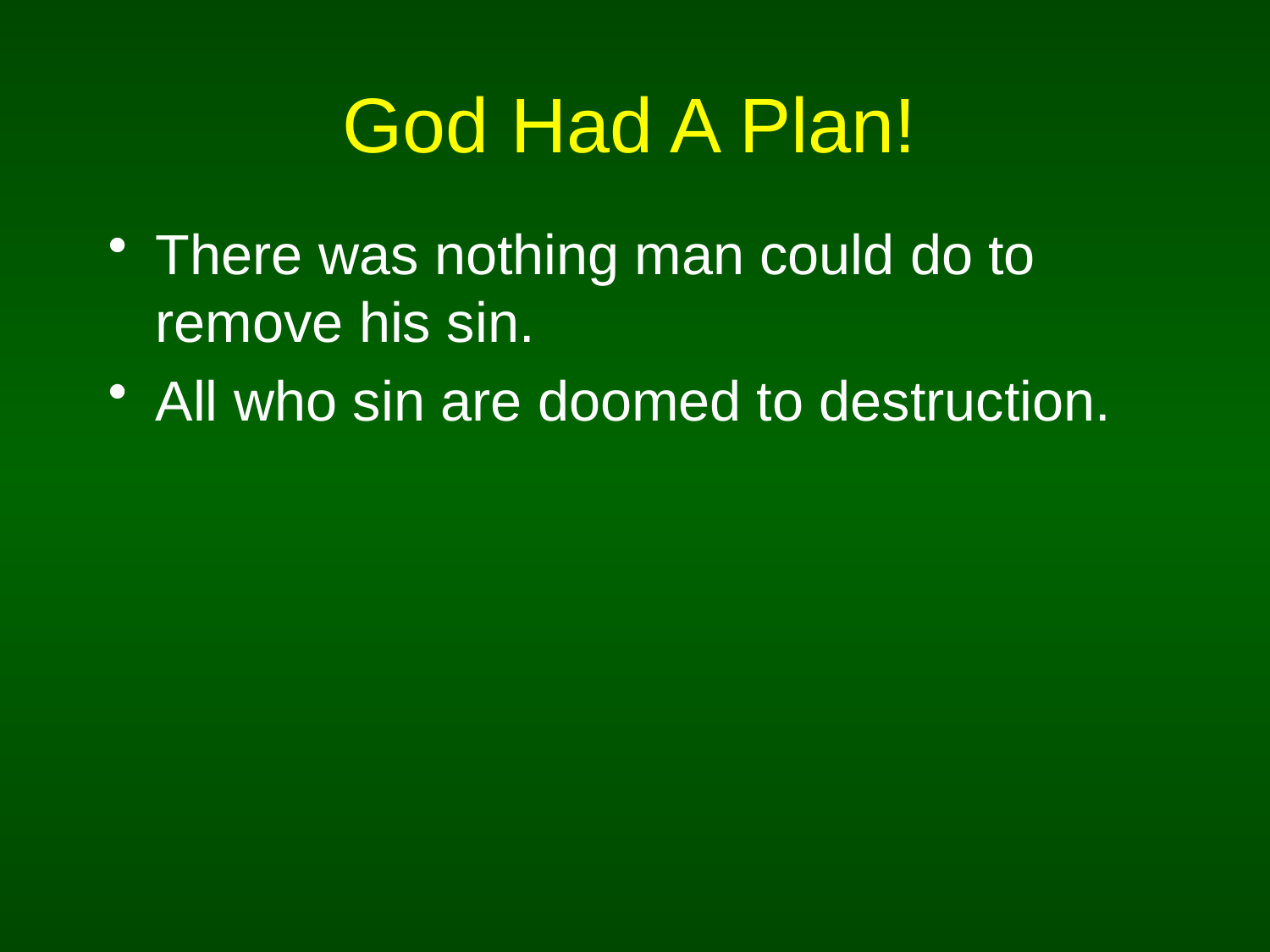

# God Had A Plan!
There was nothing man could do to remove his sin.
All who sin are doomed to destruction.